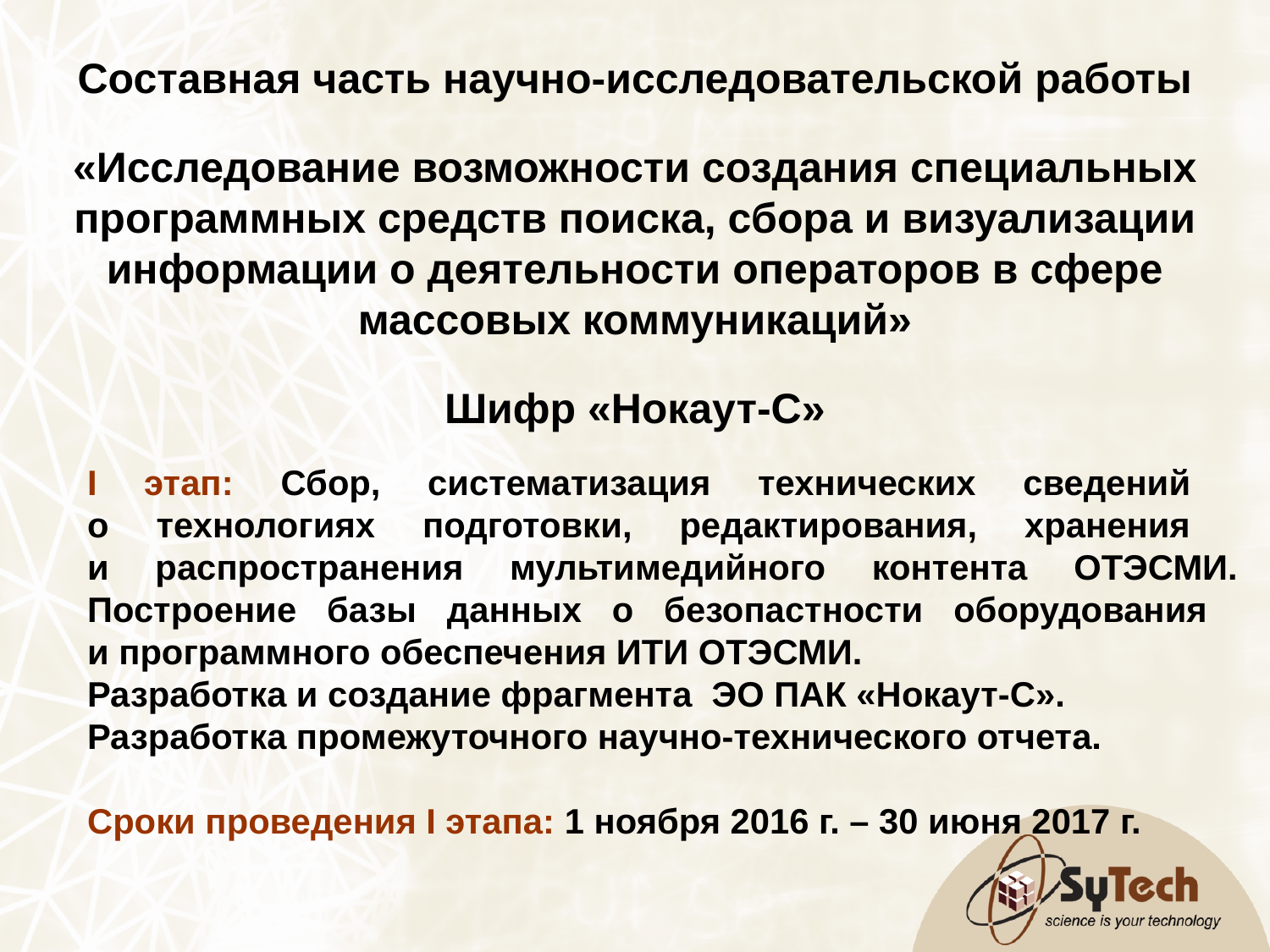

Составная часть научно-исследовательской работы

«Исследование возможности создания специальных программных средств поиска, сбора и визуализации информации о деятельности операторов в сфере массовых коммуникаций»

Шифр «Нокаут-С»

I этап: Сбор, систематизация технических сведений
о технологиях подготовки, редактирования, хранения
и распространения мультимедийного контента ОТЭСМИ. Построение базы данных о безопастности оборудования
и программного обеспечения ИТИ ОТЭСМИ.
Разработка и создание фрагмента  ЭО ПАК «Нокаут-С».
Разработка промежуточного научно-технического отчета.

Сроки проведения I этапа: 1 ноября 2016 г. – 30 июня 2017 г.